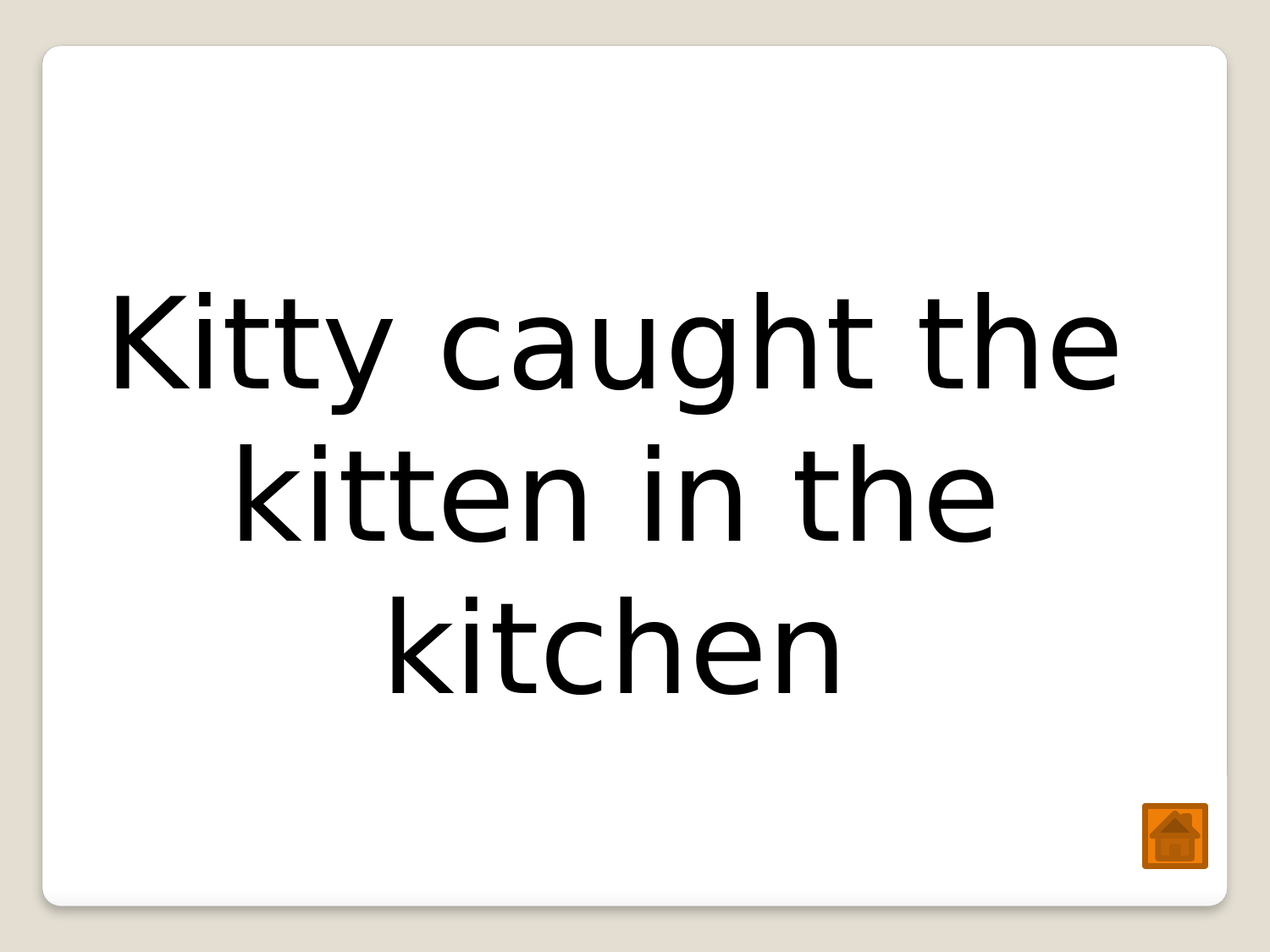

Kitty caught the kitten in the kitchen